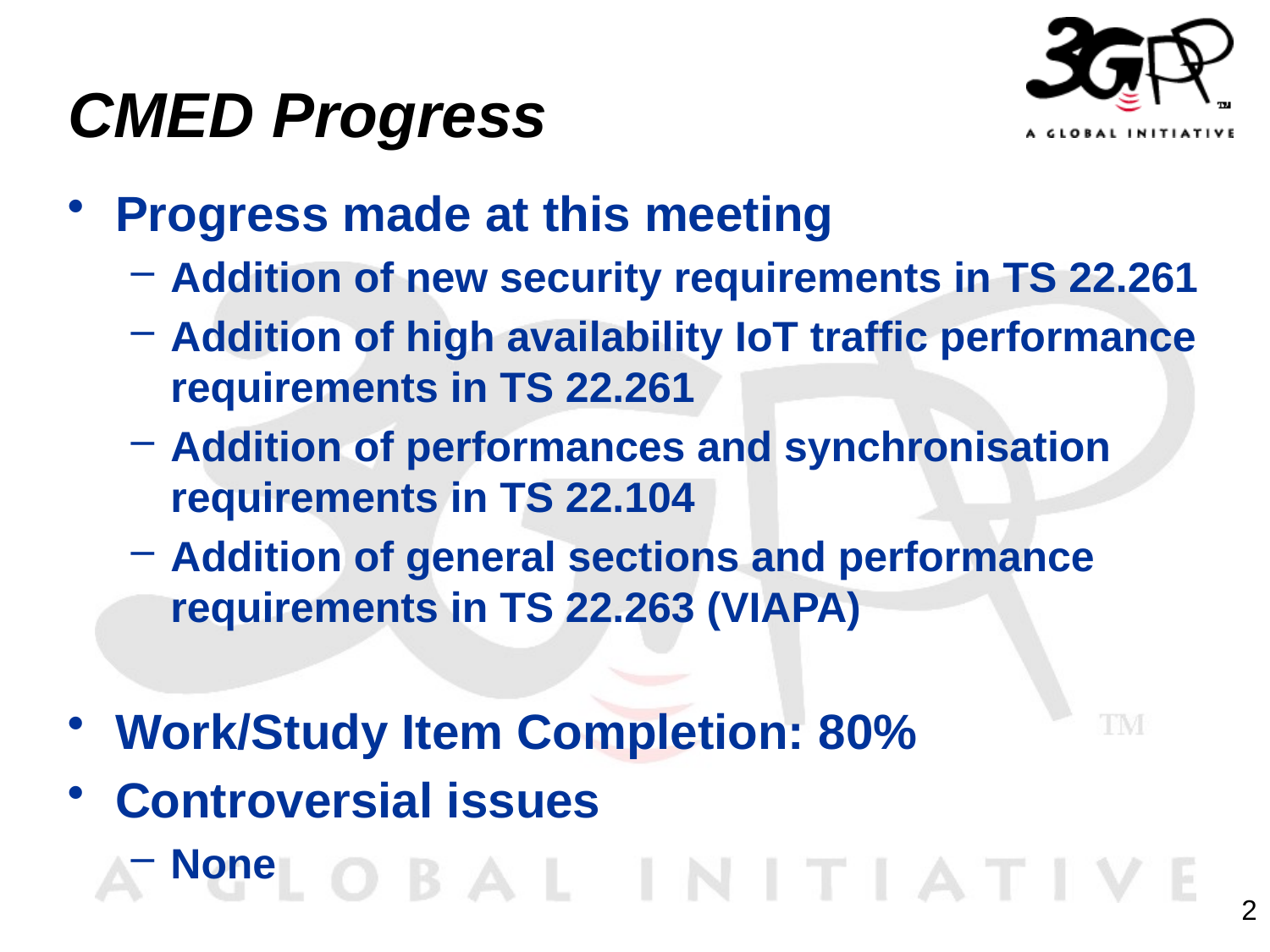

# CMED Progress
Progress made at this meeting
Addition of new security requirements in TS 22.261
Addition of high availability IoT traffic performance requirements in TS 22.261
Addition of performances and synchronisation requirements in TS 22.104
Addition of general sections and performance requirements in TS 22.263 (VIAPA)

Work/Study Item Completion: 80%
Controversial issues
None
2